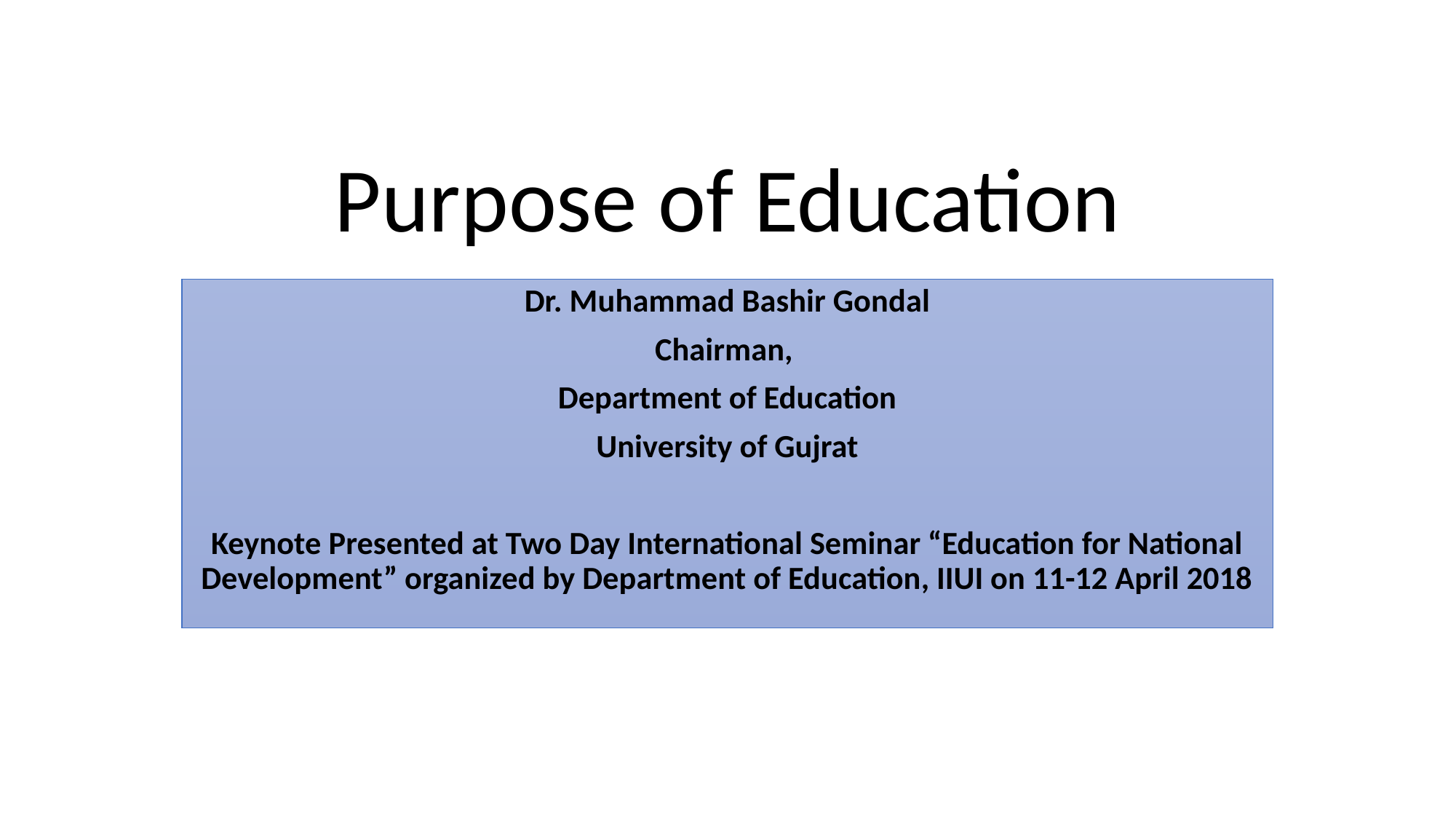

# Purpose of Education
Dr. Muhammad Bashir Gondal
Chairman,
Department of Education
University of Gujrat

Keynote Presented at Two Day International Seminar “Education for National Development” organized by Department of Education, IIUI on 11-12 April 2018